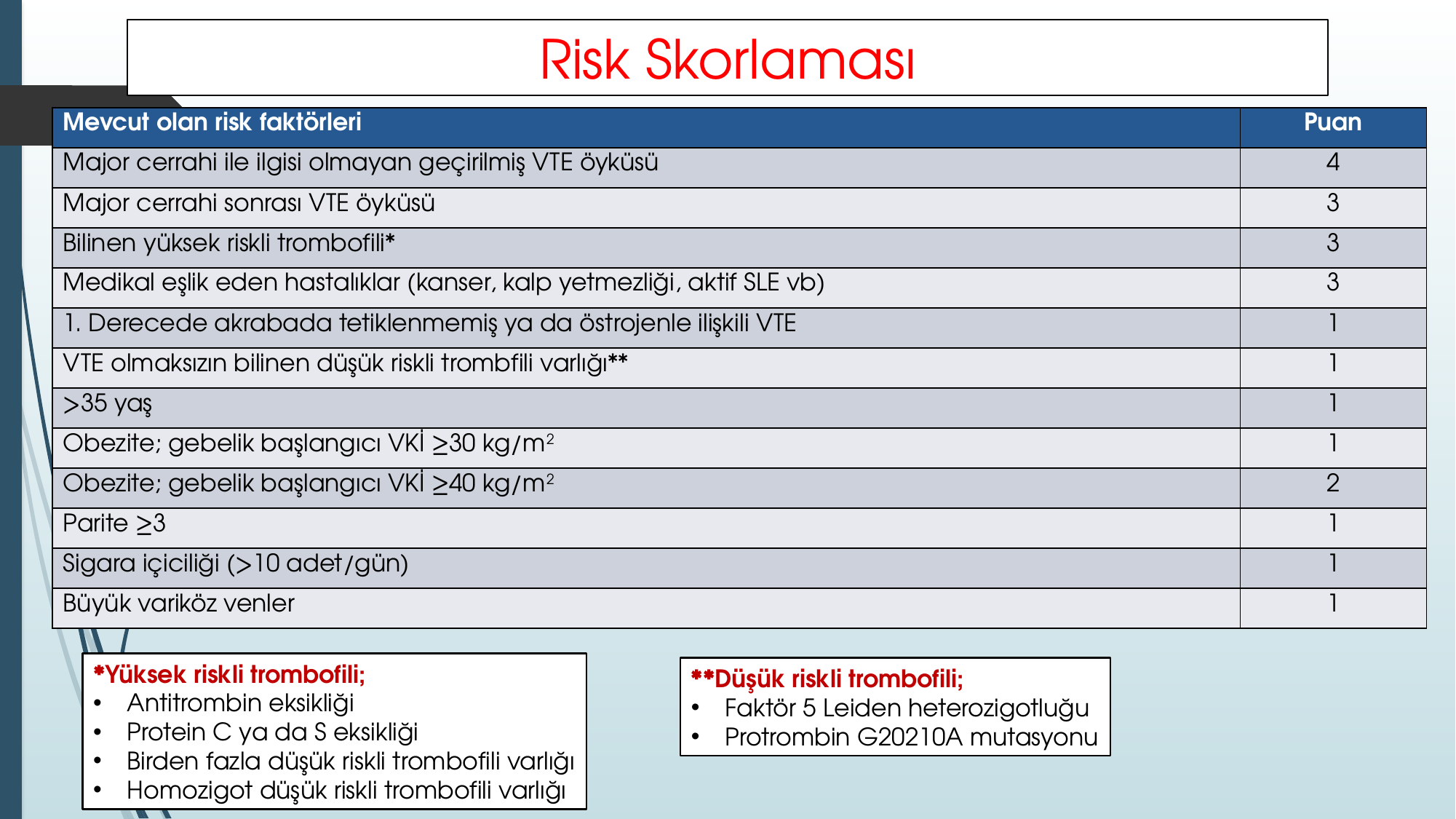

Risk Skorlaması
| Mevcut olan risk faktörleri | Puan |
| --- | --- |
| Major cerrahi ile ilgisi olmayan geçirilmiş VTE öyküsü | 4 |
| Major cerrahi sonrası VTE öyküsü | 3 |
| Bilinen yüksek riskli trombofili\* | 3 |
| Medikal eşlik eden hastalıklar (kanser, kalp yetmezliği, aktif SLE vb) | 3 |
| 1. Derecede akrabada tetiklenmemiş ya da östrojenle ilişkili VTE | 1 |
| VTE olmaksızın bilinen düşük riskli trombfili varlığı\*\* | 1 |
| >35 yaş | 1 |
| Obezite; gebelik başlangıcı VKİ ≥30 kg/m2 | 1 |
| Obezite; gebelik başlangıcı VKİ ≥40 kg/m2 | 2 |
| Parite ≥3 | 1 |
| Sigara içiciliği (>10 adet/gün) | 1 |
| Büyük variköz venler | 1 |
*Yüksek riskli trombofili;
Antitrombin eksikliği
Protein C ya da S eksikliği
Birden fazla düşük riskli trombofili varlığı
Homozigot düşük riskli trombofili varlığı
**Düşük riskli trombofili;
Faktör 5 Leiden heterozigotluğu
Protrombin G20210A mutasyonu